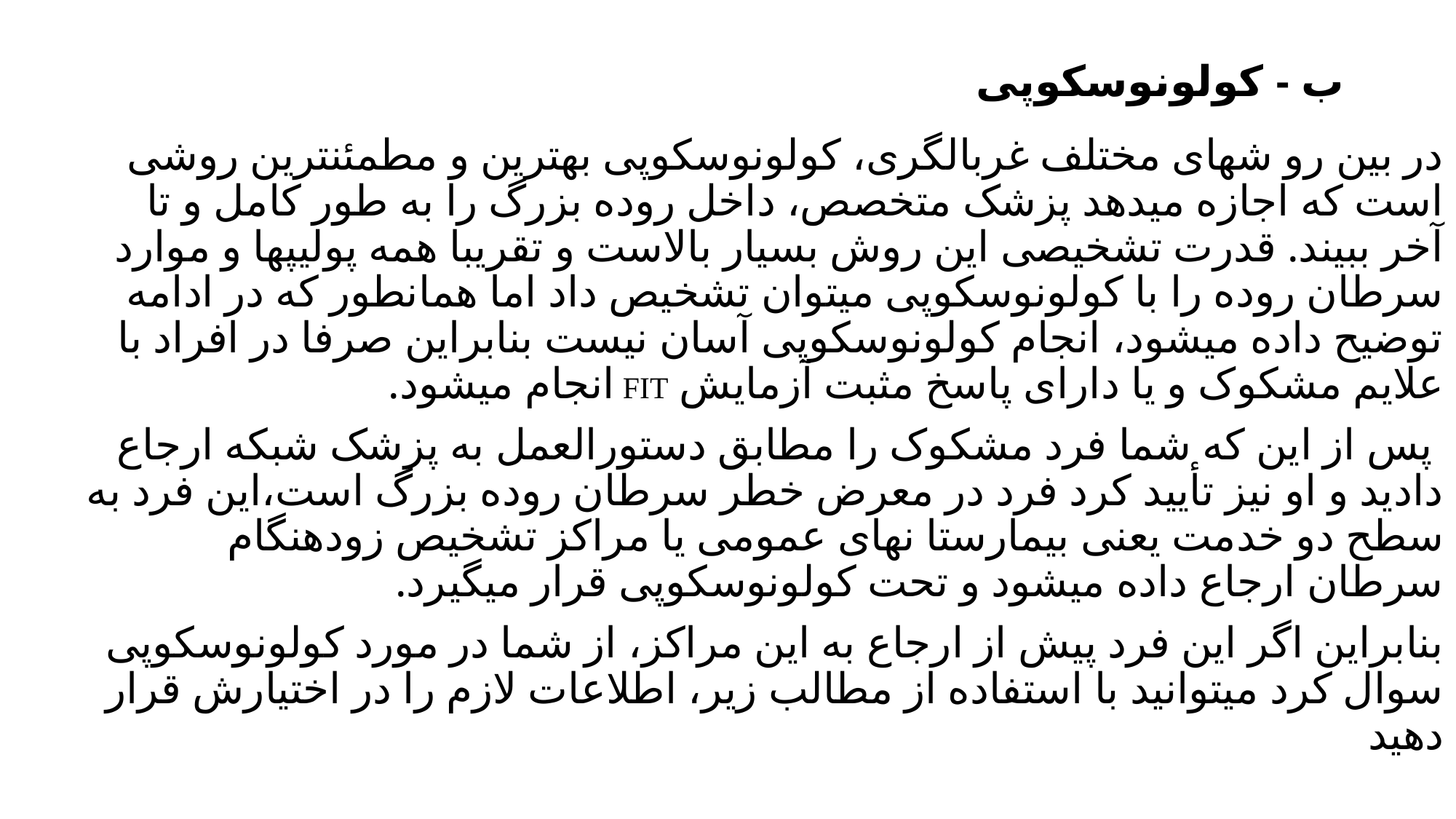

# ب - کولونوسکوپی
در بین رو شهای مختلف غربالگری، کولونوسکوپی بهترین و مطمئنترین روشی است که اجازه میدهد پزشک متخصص، داخل روده بزرگ را به طور کامل و تا آخر ببیند. قدرت تشخیصی این روش بسیار بالاست و تقریبا همه پولیپها و موارد سرطان روده را با کولونوسکوپی میتوان تشخیص داد اما همانطور که در ادامه توضیح داده میشود، انجام کولونوسکوپی آسان نیست بنابراین صرفا در افراد با علایم مشکوک و یا دارای پاسخ مثبت آزمایش FIT انجام میشود.
 پس از این که شما فرد مشکوک را مطابق دستورالعمل به پزشک شبکه ارجاع دادید و او نیز تأیید کرد فرد در معرض خطر سرطان روده بزرگ است،این فرد به سطح دو خدمت یعنی بیمارستا نهای عمومی یا مراکز تشخیص زودهنگام سرطان ارجاع داده میشود و تحت کولونوسکوپی قرار میگیرد.
 بنابراین اگر این فرد پیش از ارجاع به این مراکز، از شما در مورد کولونوسکوپی سوال کرد میتوانید با استفاده از مطالب زیر، اطلاعات لازم را در اختیارش قرار دهید